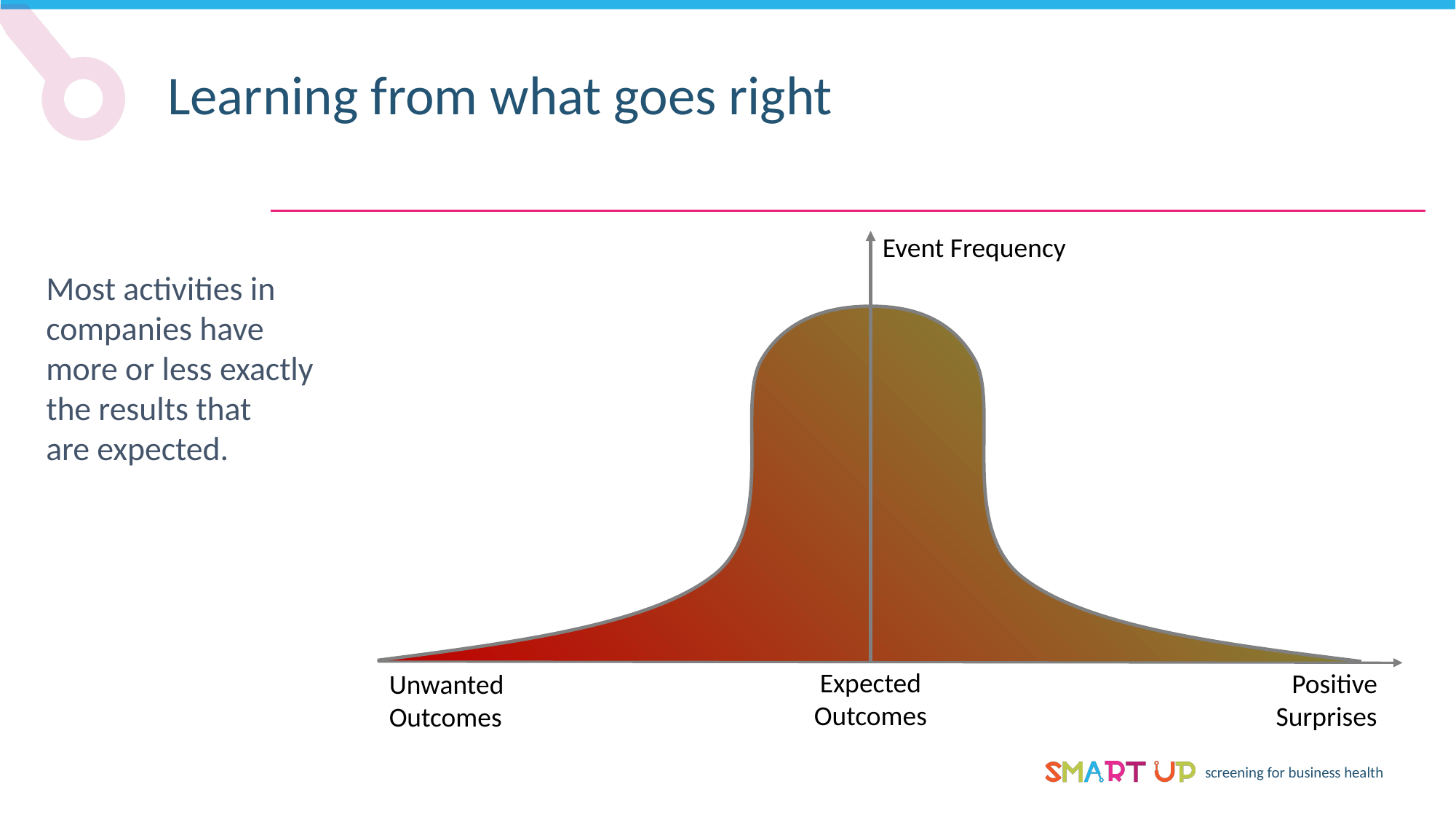

Learning from what goes right
Event Frequency
Most activities in companies have more or less exactly the results that
are expected.

Expected
Outcomes
Positive
Surprises
Unwanted
Outcomes